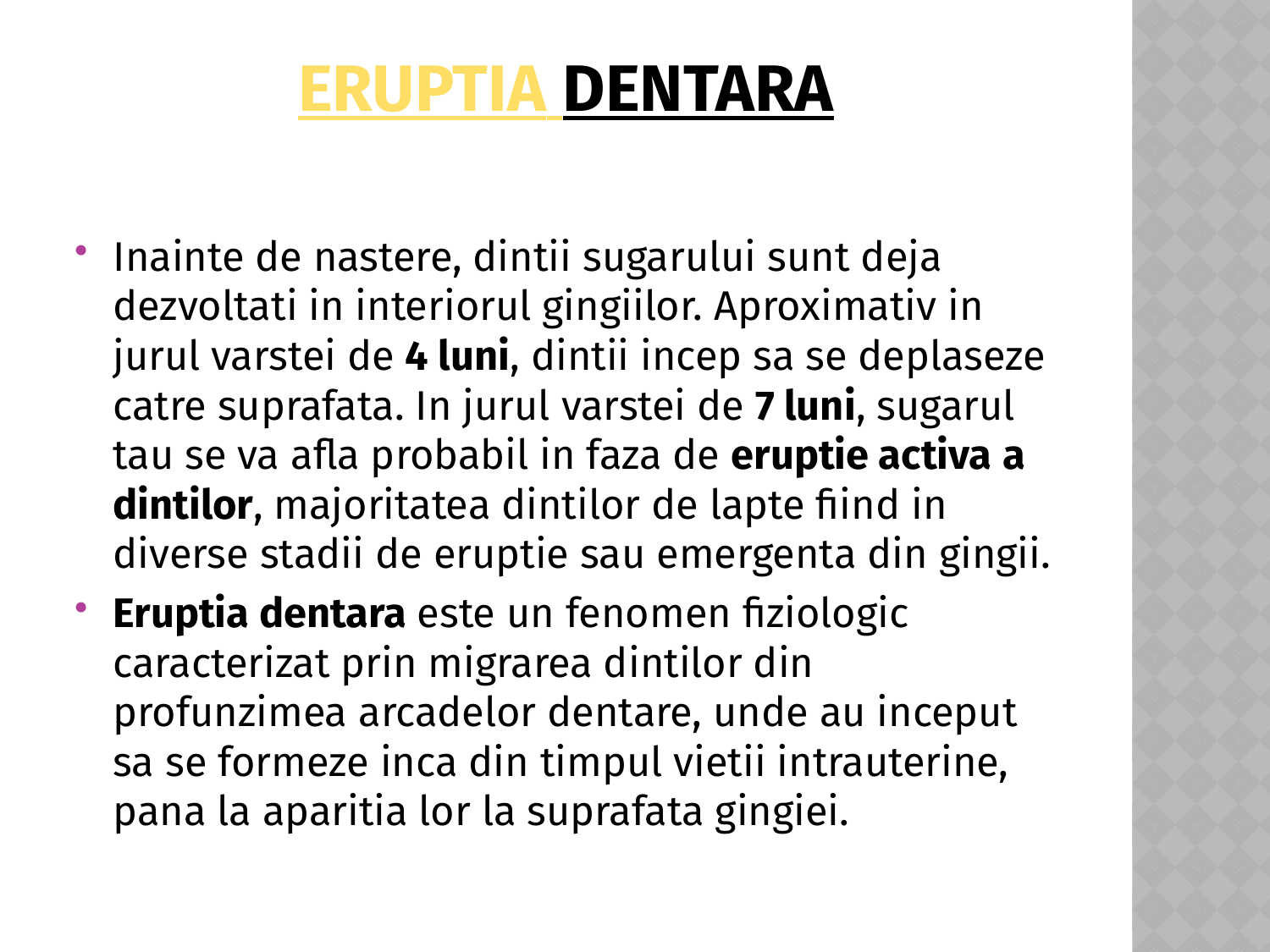

# Eruptia dentara
Inainte de nastere, dintii sugarului sunt deja dezvoltati in interiorul gingiilor. Aproximativ in jurul varstei de 4 luni, dintii incep sa se deplaseze catre suprafata. In jurul varstei de 7 luni, sugarul tau se va afla probabil in faza de eruptie activa a dintilor, majoritatea dintilor de lapte fiind in diverse stadii de eruptie sau emergenta din gingii.
Eruptia dentara este un fenomen fiziologic caracterizat prin migrarea dintilor din profunzimea arcadelor dentare, unde au inceput sa se formeze inca din timpul vietii intrauterine, pana la aparitia lor la suprafata gingiei.